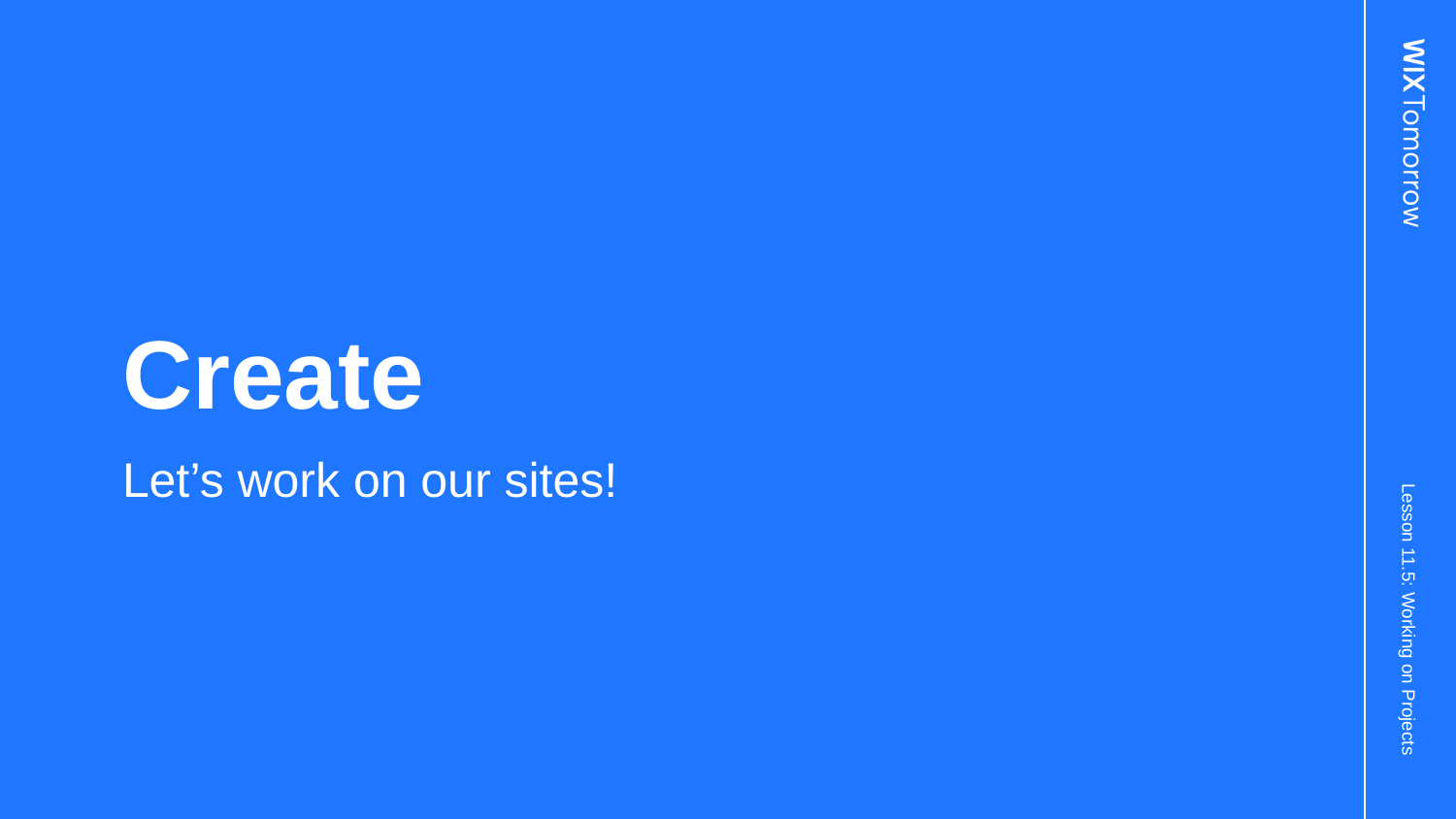

# Create
Let’s work on our sites!